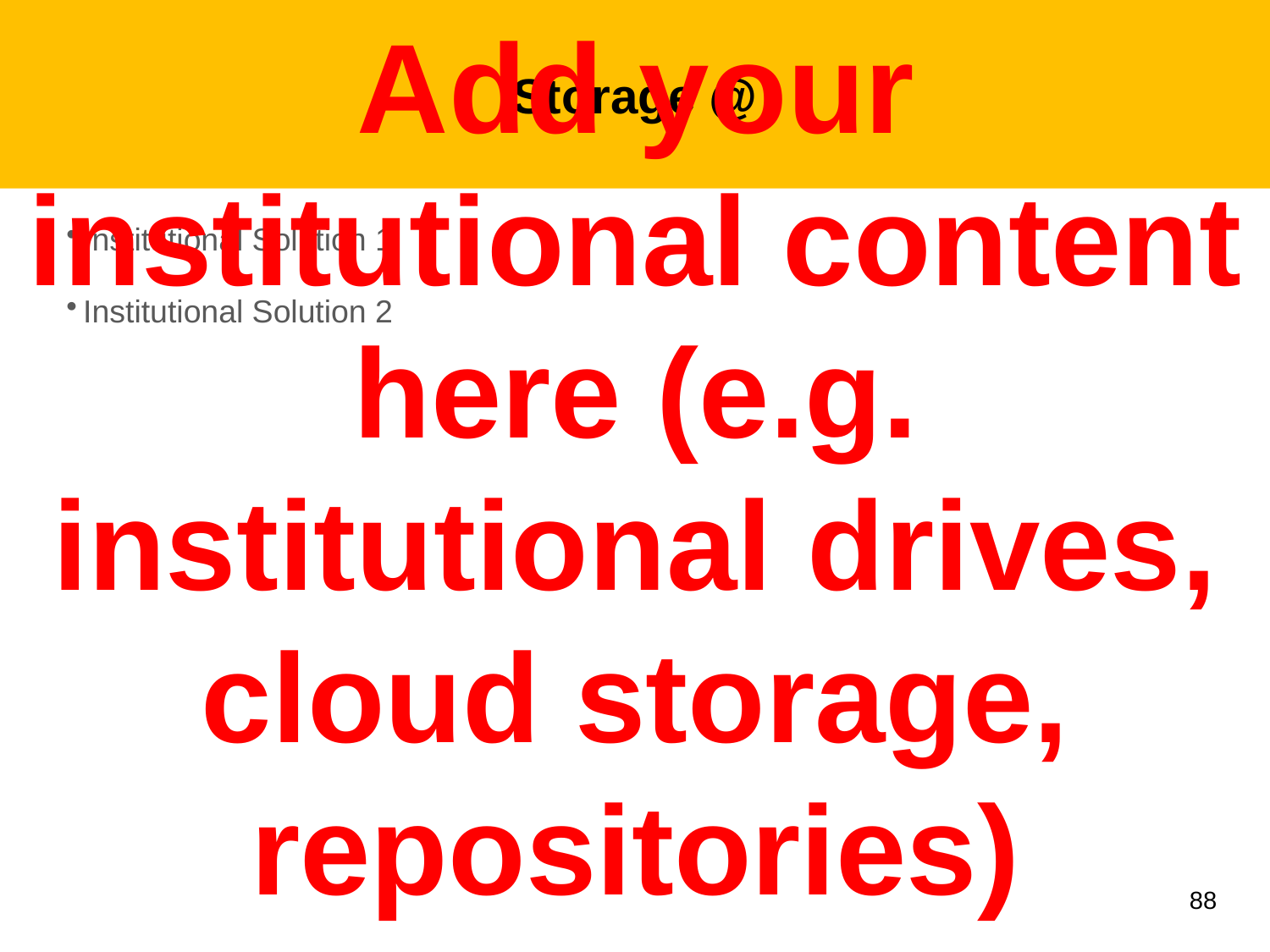

# Storage @
Add your institutional content here (e.g. institutional drives, cloud storage, repositories)
Institutional Solution 1
Institutional Solution 2

88